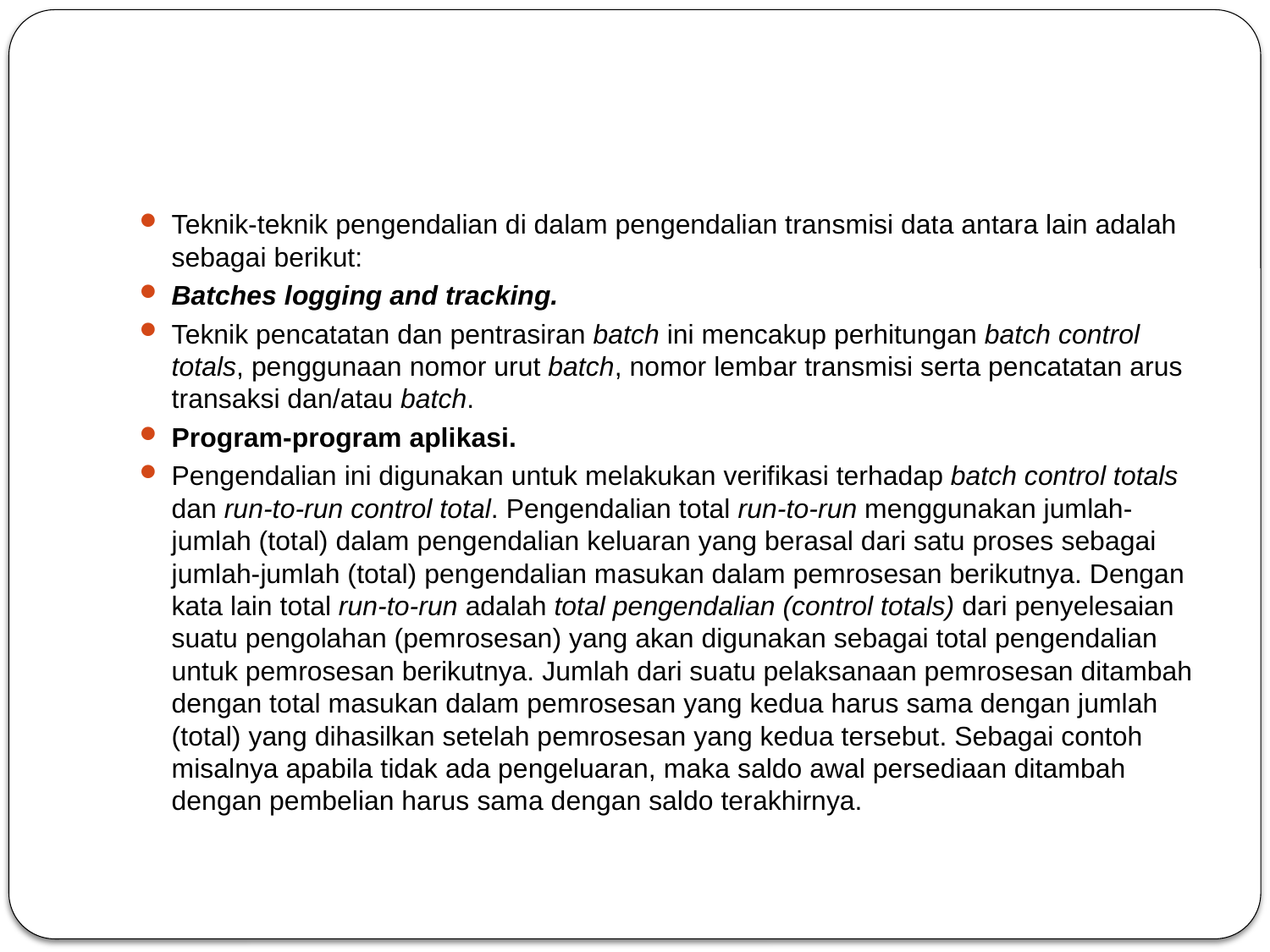

#
Teknik-teknik pengendalian di dalam pengendalian transmisi data antara lain adalah sebagai berikut:
Batches logging and tracking.
Teknik pencatatan dan pentrasiran batch ini mencakup perhitungan batch control totals, penggunaan nomor urut batch, nomor lembar transmisi serta pencatatan arus transaksi dan/atau batch.
Program-program aplikasi.
Pengendalian ini digunakan untuk melakukan verifikasi terhadap batch control totals dan run-to-run control total. Pengendalian total run-to-run menggunakan jumlah-jumlah (total) dalam pengendalian keluaran yang berasal dari satu proses sebagai jumlah-jumlah (total) pengendalian masukan dalam pemrosesan berikutnya. Dengan kata lain total run-to-run adalah total pengendalian (control totals) dari penyelesaian suatu pengolahan (pemrosesan) yang akan digunakan sebagai total pengendalian untuk pemrosesan berikutnya. Jumlah dari suatu pelaksanaan pemrosesan ditambah dengan total masukan dalam pemrosesan yang kedua harus sama dengan jumlah (total) yang dihasilkan setelah pemrosesan yang kedua tersebut. Sebagai contoh misalnya apabila tidak ada pengeluaran, maka saldo awal persediaan ditambah dengan pembelian harus sama dengan saldo terakhirnya.